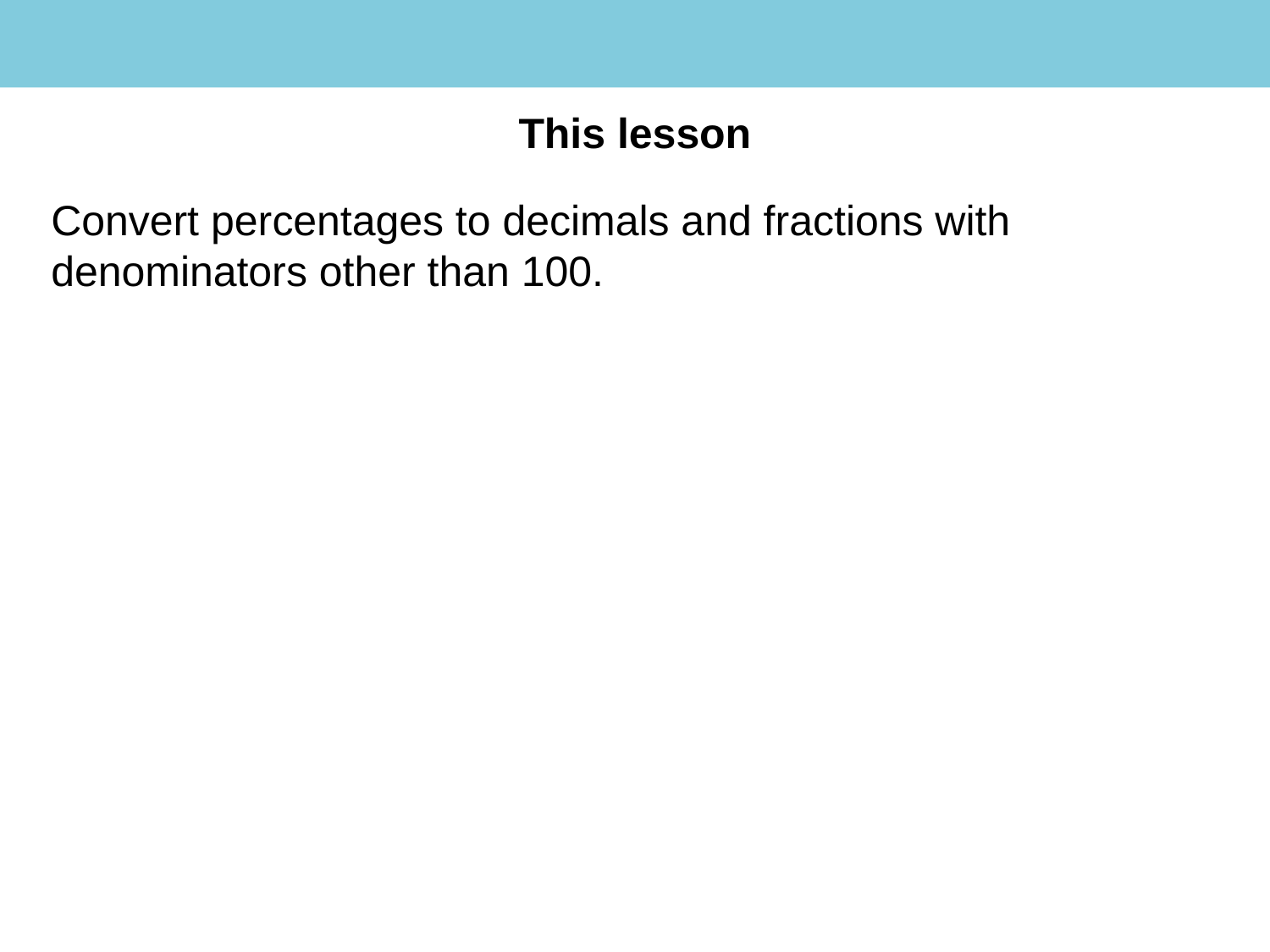

This lesson
Convert percentages to decimals and fractions with denominators other than 100.